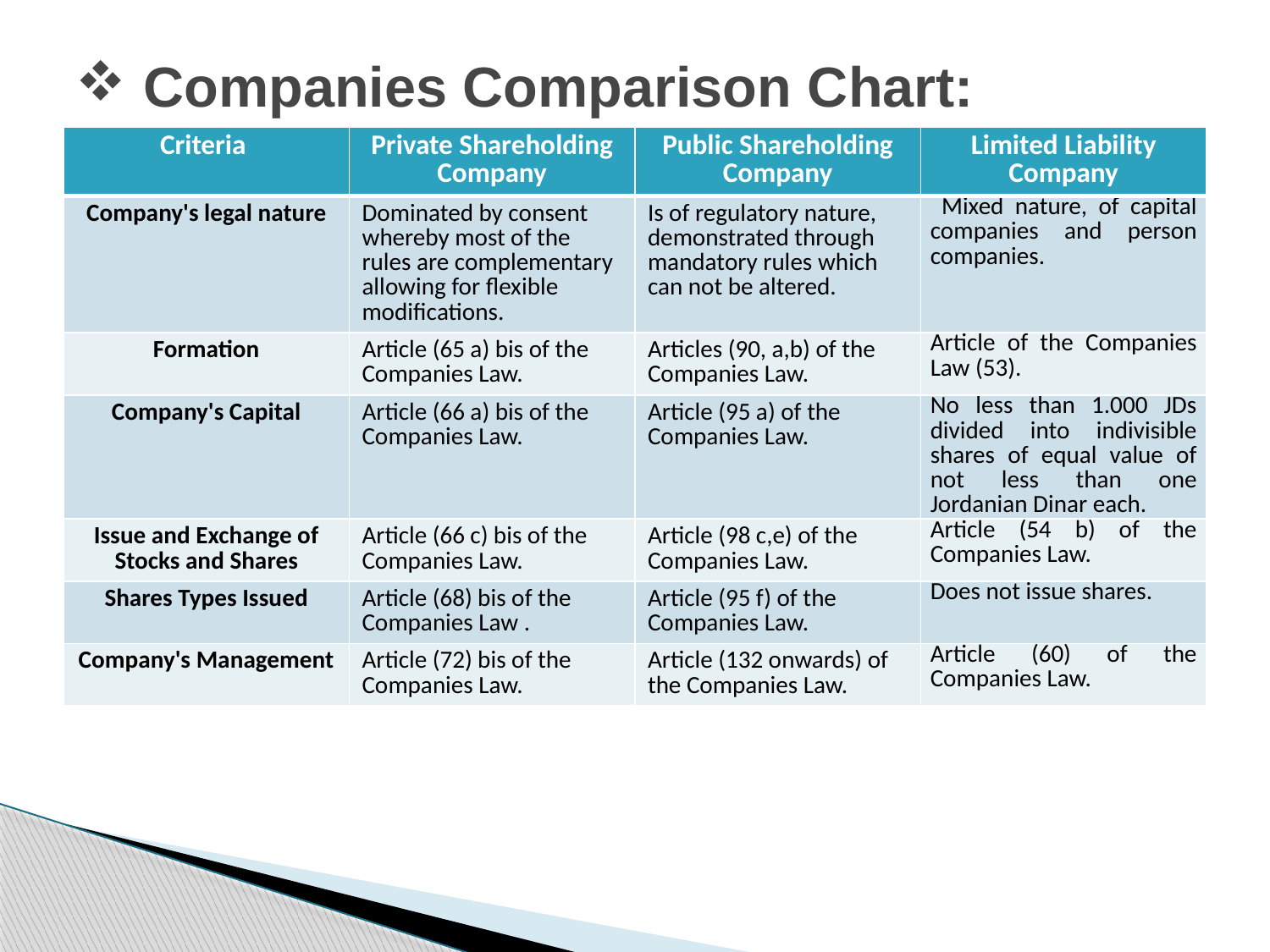

# Companies Comparison Chart:
| Criteria | Private Shareholding Company | Public Shareholding Company | Limited Liability Company |
| --- | --- | --- | --- |
| Company's legal nature | Dominated by consent whereby most of the rules are complementary allowing for flexible modifications. | Is of regulatory nature, demonstrated through mandatory rules which can not be altered. | Mixed nature, of capital companies and person companies. |
| Formation | Article (65 a) bis of the Companies Law. | Articles (90, a,b) of the Companies Law. | Article of the Companies Law (53). |
| Company's Capital | Article (66 a) bis of the Companies Law. | Article (95 a) of the Companies Law. | No less than 1.000 JDs divided into indivisible shares of equal value of not less than one Jordanian Dinar each. |
| Issue and Exchange of Stocks and Shares | Article (66 c) bis of the Companies Law. | Article (98 c,e) of the Companies Law. | Article (54 b) of the Companies Law. |
| Shares Types Issued | Article (68) bis of the Companies Law . | Article (95 f) of the Companies Law. | Does not issue shares. |
| Company's Management | Article (72) bis of the Companies Law. | Article (132 onwards) of the Companies Law. | Article (60) of the Companies Law. |